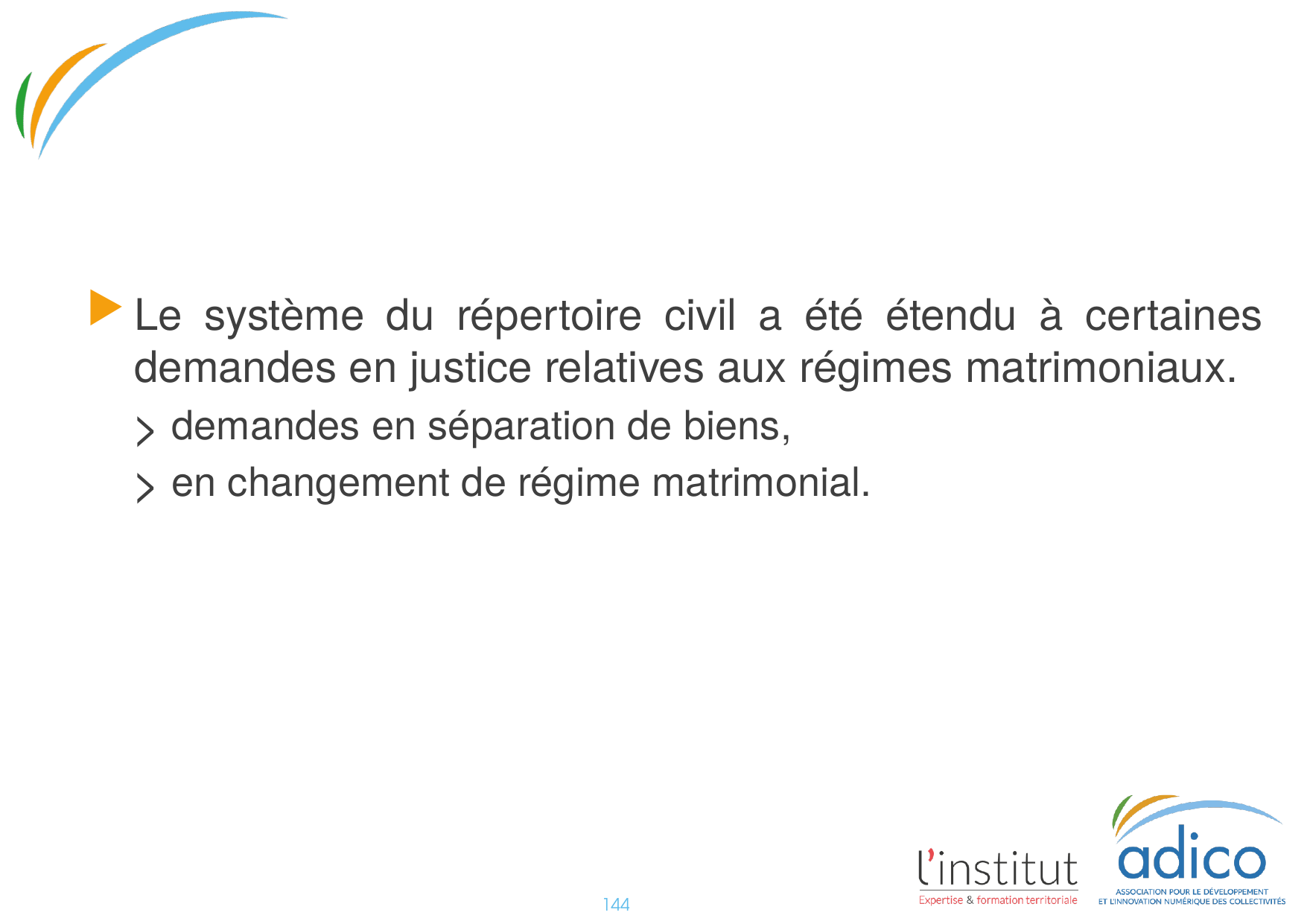

#

Le système du répertoire civil a été étendu à certaines demandes en justice relatives aux régimes matrimoniaux.
demandes en séparation de biens,
en changement de régime matrimonial.